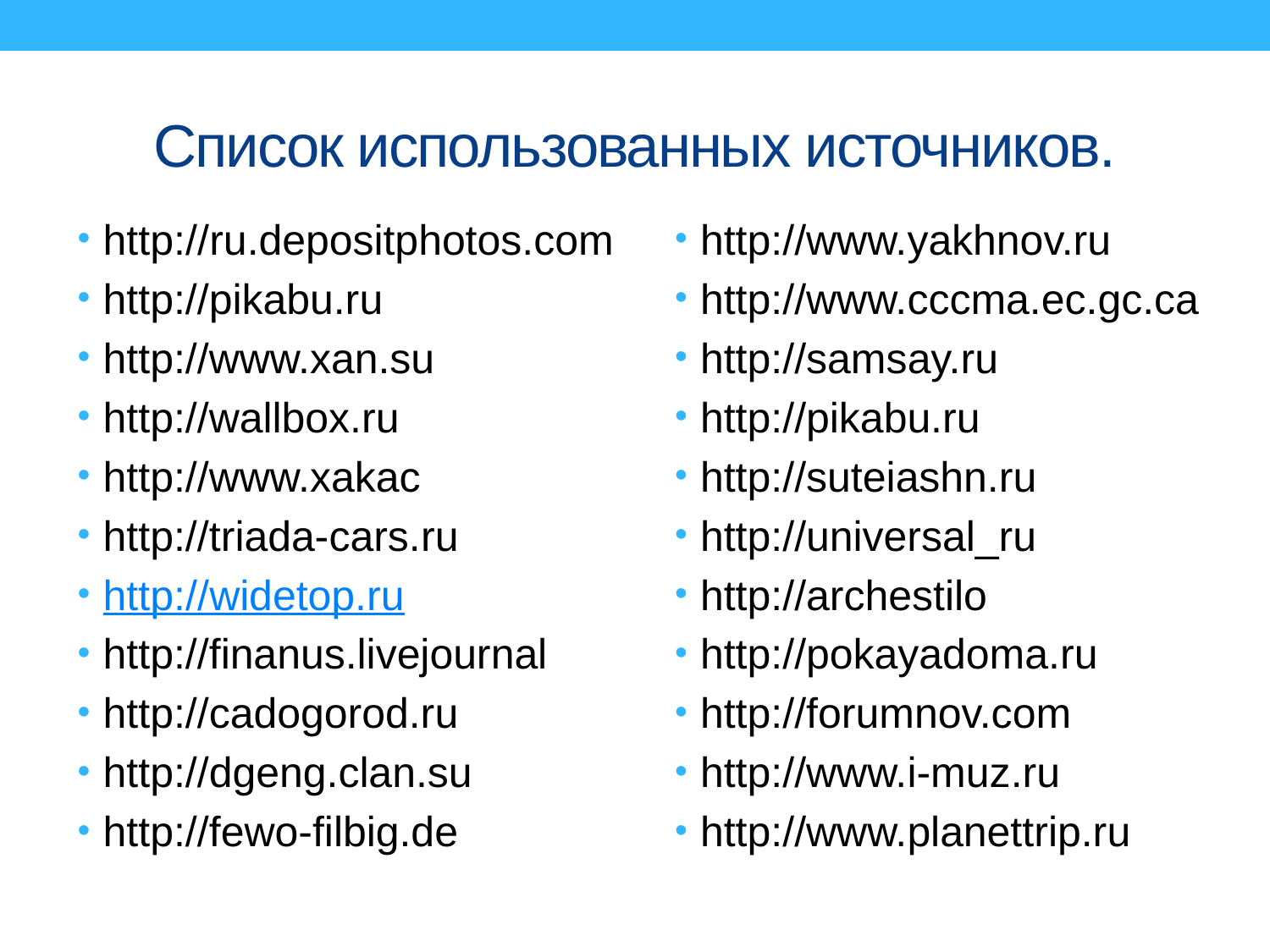

# Список использованных источников.
http://ru.depositphotos.com
http://pikabu.ru
http://www.xan.su
http://wallbox.ru
http://www.xakac
http://triada-cars.ru
http://widetop.ru
http://finanus.livejournal
http://cadogorod.ru
http://dgeng.clan.su
http://fewo-filbig.de

http://www.yakhnov.ru
http://www.cccma.ec.gc.ca
http://samsay.ru
http://pikabu.ru
http://suteiashn.ru
http://universal_ru
http://archestilo
http://pokayadoma.ru
http://forumnov.com
http://www.i-muz.ru
http://www.planettrip.ru